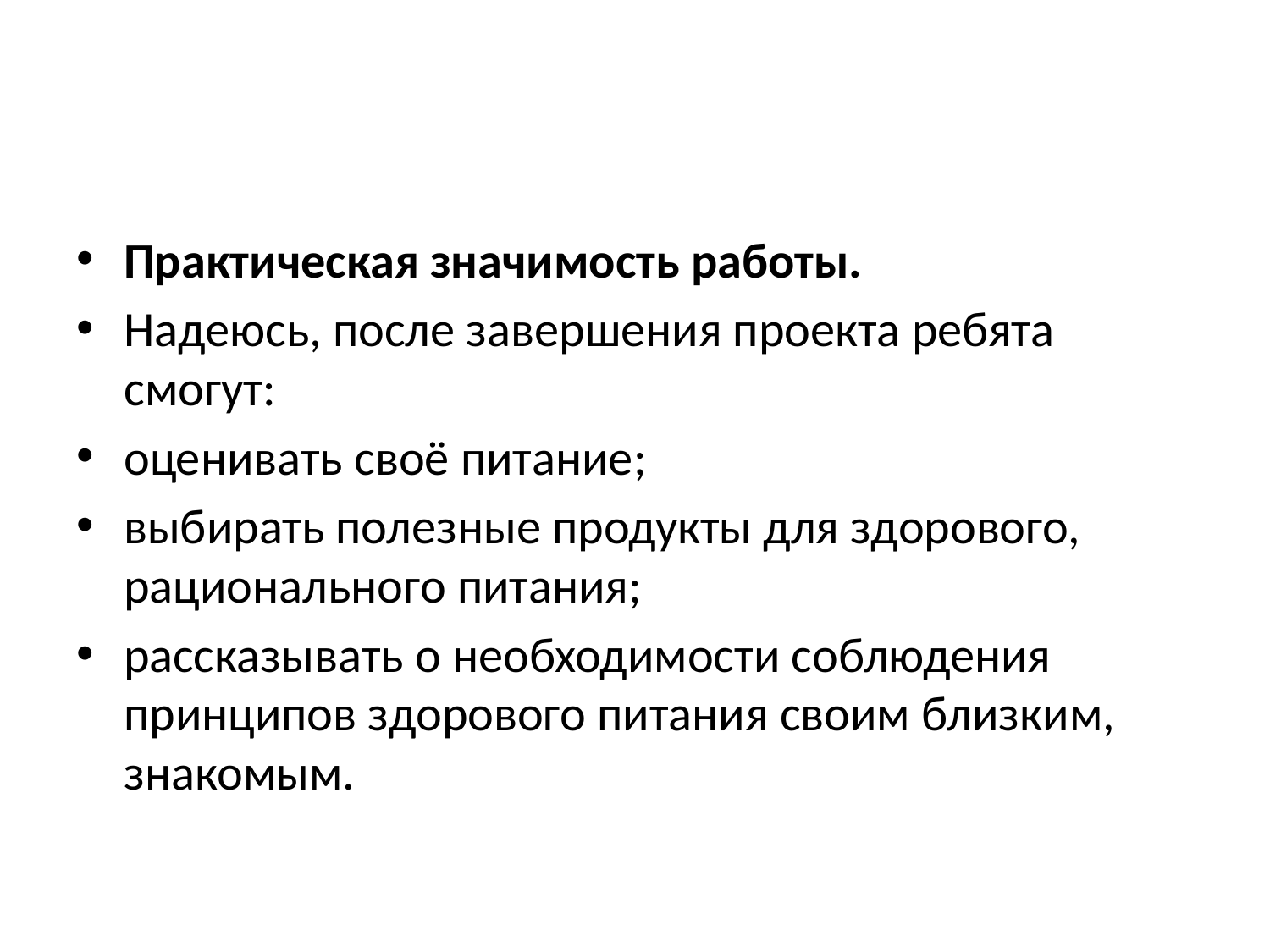

#
Практическая значимость работы.
Надеюсь, после завершения проекта ребята смогут:
оценивать своё питание;
выбирать полезные продукты для здорового, рационального питания;
рассказывать о необходимости соблюдения принципов здорового питания своим близким, знакомым.